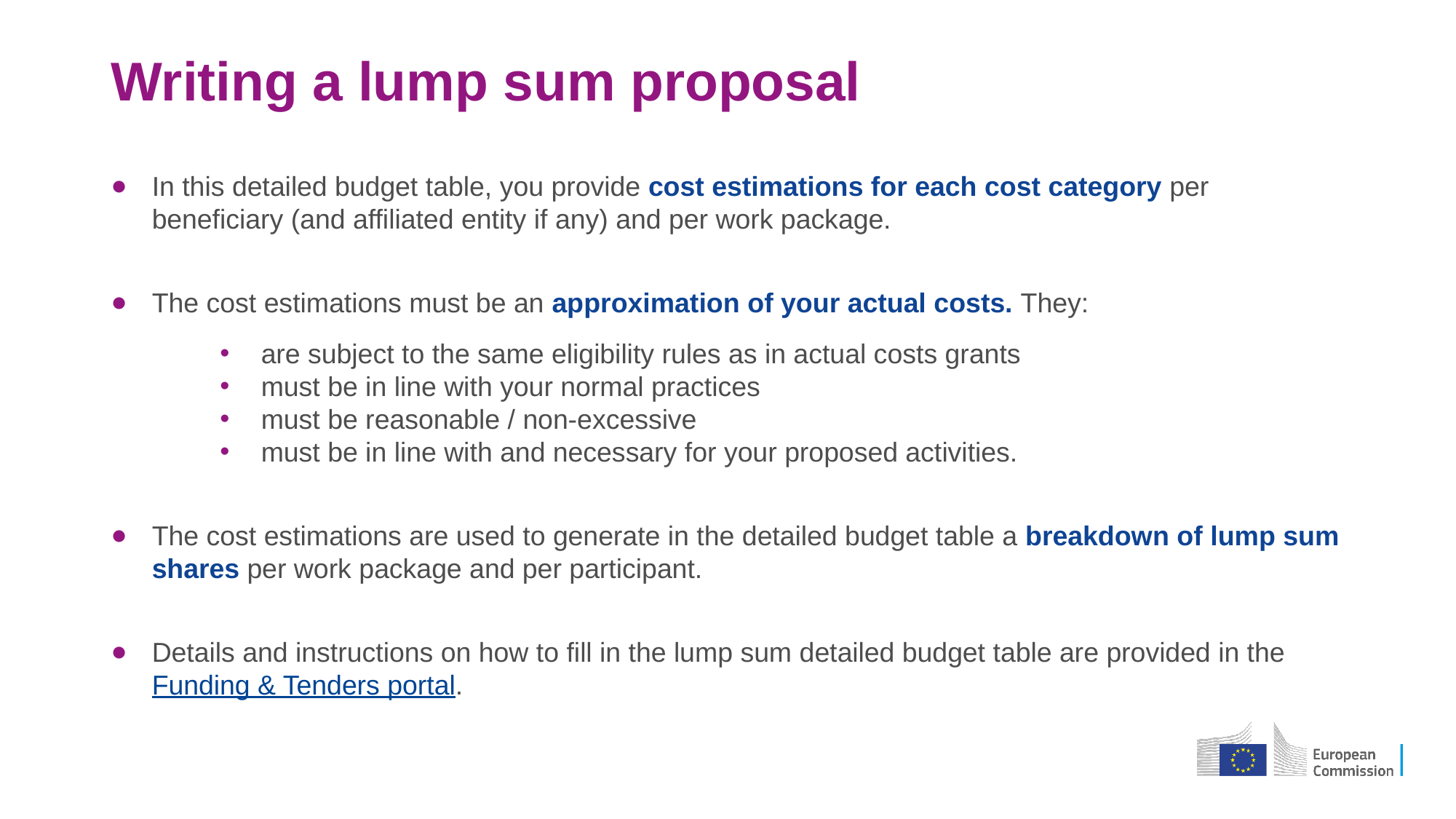

# Writing a lump sum proposal
In this detailed budget table, you provide cost estimations for each cost category per beneficiary (and affiliated entity if any) and per work package.

The cost estimations must be an approximation of your actual costs. They:
are subject to the same eligibility rules as in actual costs grants
must be in line with your normal practices
must be reasonable / non-excessive
must be in line with and necessary for your proposed activities.

The cost estimations are used to generate in the detailed budget table a breakdown of lump sum shares per work package and per participant.

Details and instructions on how to fill in the lump sum detailed budget table are provided in the Funding & Tenders portal.